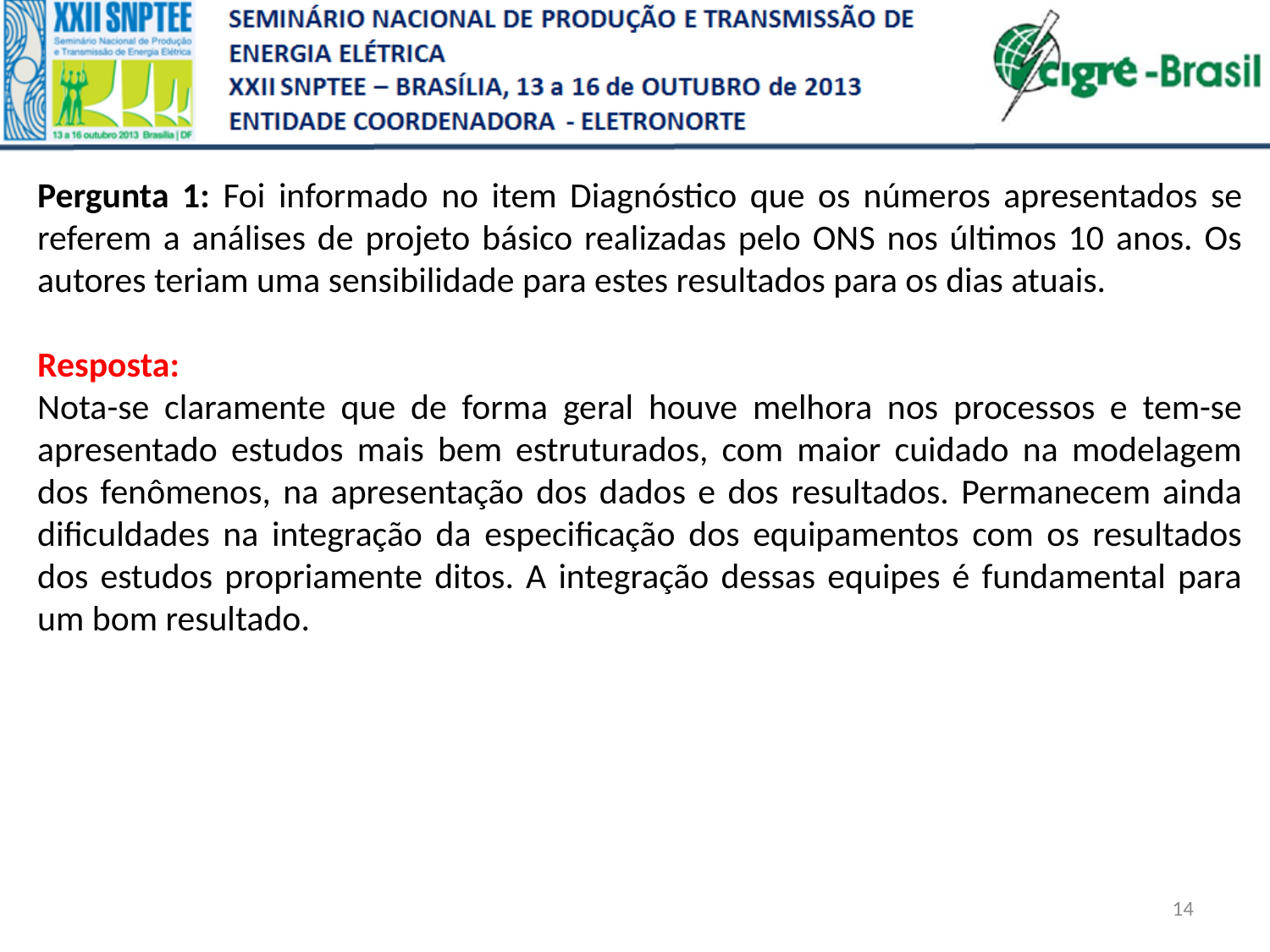

Pergunta 1: Foi informado no item Diagnóstico que os números apresentados se referem a análises de projeto básico realizadas pelo ONS nos últimos 10 anos. Os autores teriam uma sensibilidade para estes resultados para os dias atuais.

Resposta:
Nota-se claramente que de forma geral houve melhora nos processos e tem-se apresentado estudos mais bem estruturados, com maior cuidado na modelagem dos fenômenos, na apresentação dos dados e dos resultados. Permanecem ainda dificuldades na integração da especificação dos equipamentos com os resultados dos estudos propriamente ditos. A integração dessas equipes é fundamental para um bom resultado.
14